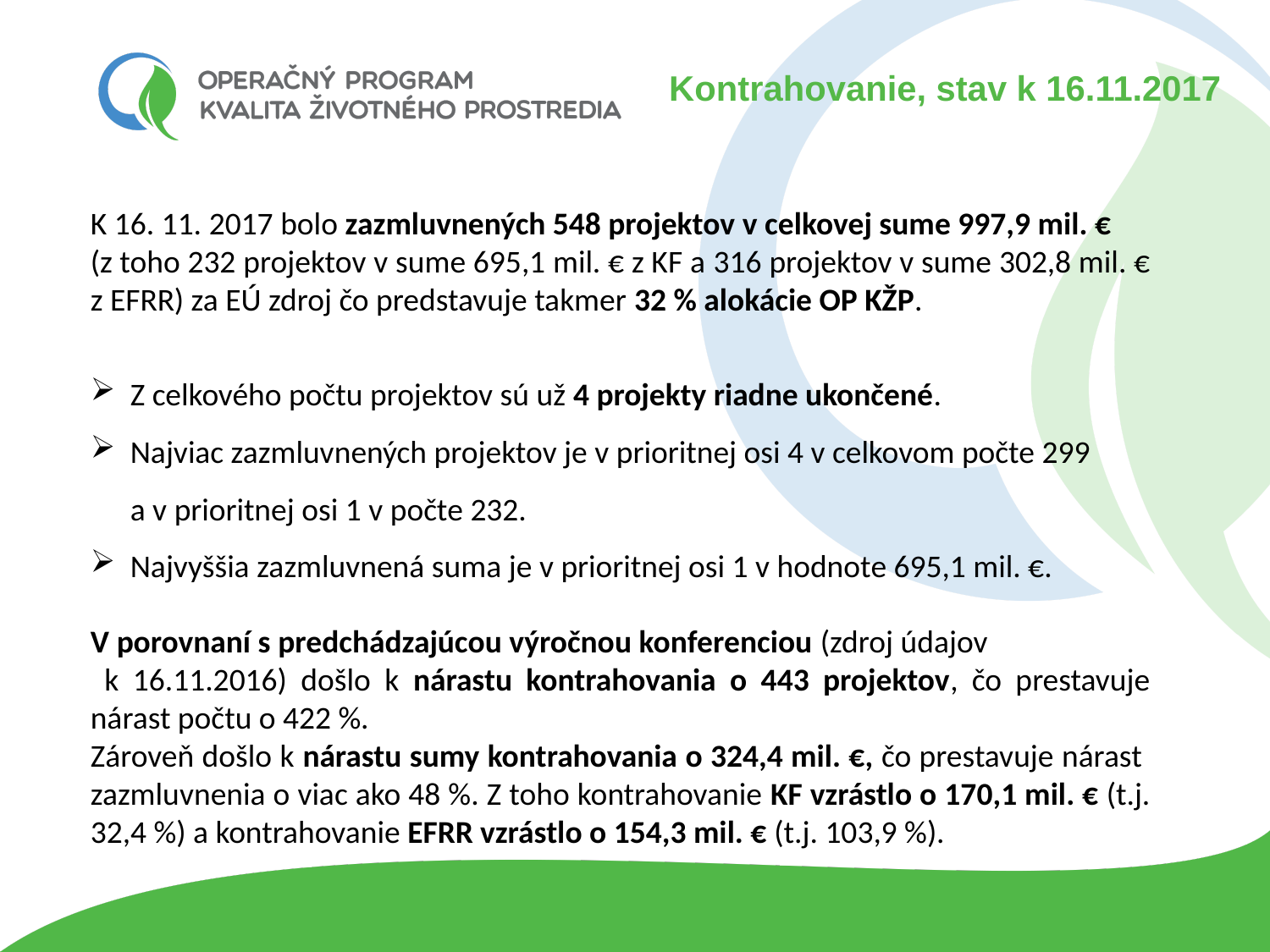

# Kontrahovanie, stav k 16.11.2017
K 16. 11. 2017 bolo zazmluvnených 548 projektov v celkovej sume 997,9 mil. €
(z toho 232 projektov v sume 695,1 mil. € z KF a 316 projektov v sume 302,8 mil. € z EFRR) za EÚ zdroj čo predstavuje takmer 32 % alokácie OP KŽP.

Z celkového počtu projektov sú už 4 projekty riadne ukončené.
Najviac zazmluvnených projektov je v prioritnej osi 4 v celkovom počte 299       a v prioritnej osi 1 v počte 232.
Najvyššia zazmluvnená suma je v prioritnej osi 1 v hodnote 695,1 mil. €.
V porovnaní s predchádzajúcou výročnou konferenciou (zdroj údajov                        k 16.11.2016) došlo k nárastu kontrahovania o 443 projektov, čo prestavuje nárast počtu o 422 %.
Zároveň došlo k nárastu sumy kontrahovania o 324,4 mil. €, čo prestavuje nárast  zazmluvnenia o viac ako 48 %. Z toho kontrahovanie KF vzrástlo o 170,1 mil. € (t.j. 32,4 %) a kontrahovanie EFRR vzrástlo o 154,3 mil. € (t.j. 103,9 %).